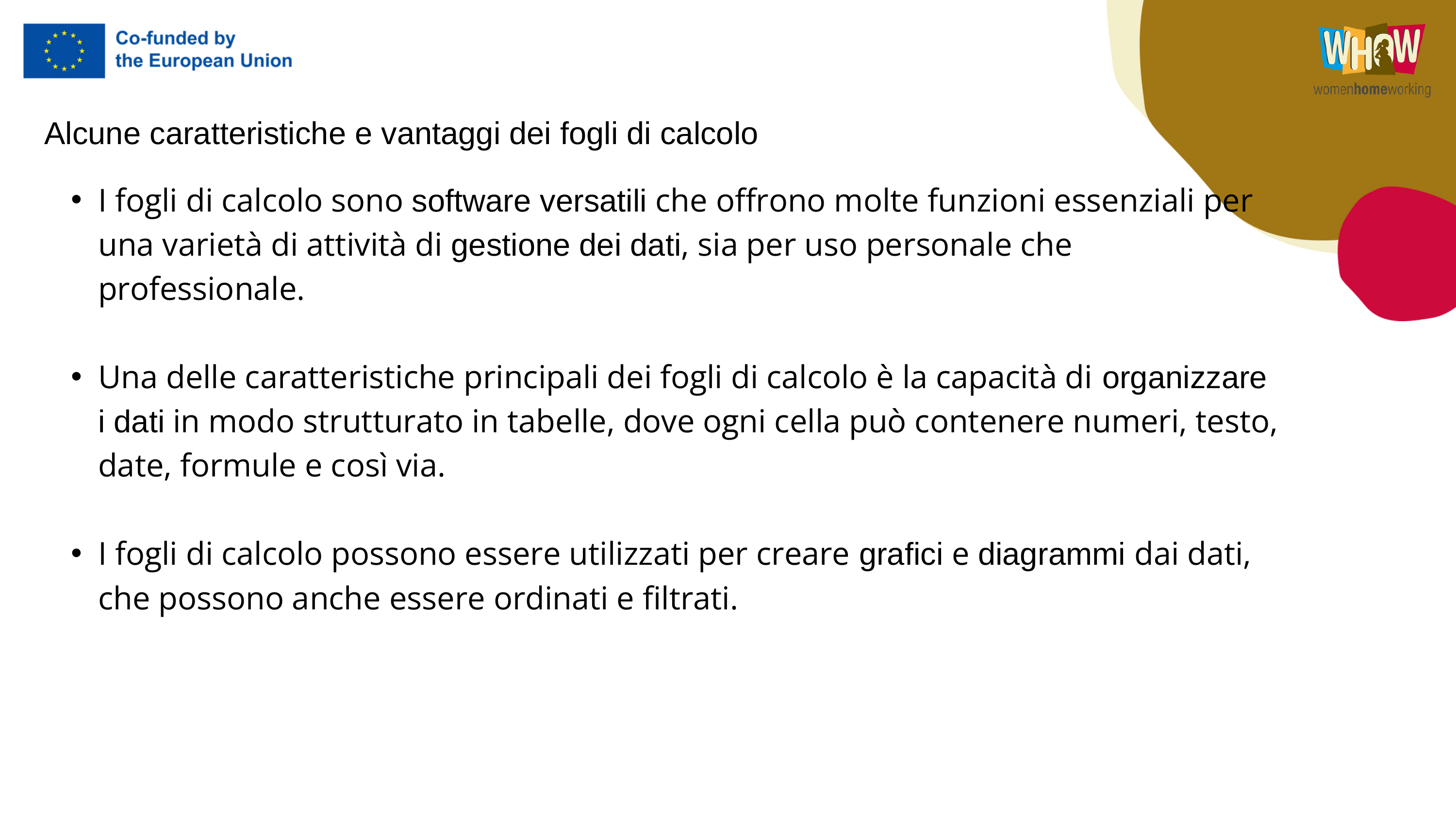

Alcune caratteristiche e vantaggi dei fogli di calcolo
I fogli di calcolo sono software versatili che offrono molte funzioni essenziali per una varietà di attività di gestione dei dati, sia per uso personale che professionale.

Una delle caratteristiche principali dei fogli di calcolo è la capacità di organizzare i dati in modo strutturato in tabelle, dove ogni cella può contenere numeri, testo, date, formule e così via.

I fogli di calcolo possono essere utilizzati per creare grafici e diagrammi dai dati, che possono anche essere ordinati e filtrati.